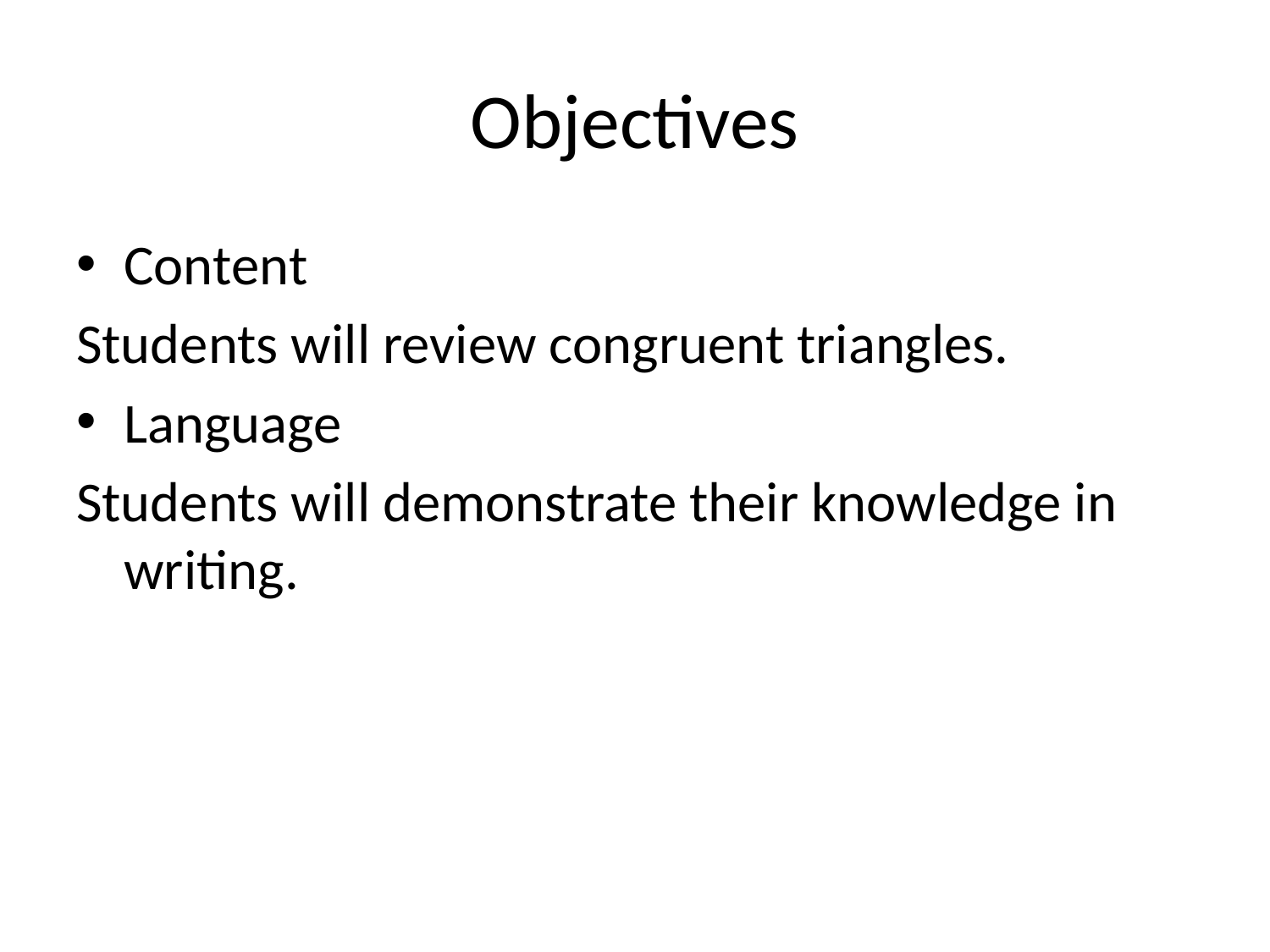

# Objectives
Content
Students will review congruent triangles.
Language
Students will demonstrate their knowledge in writing.